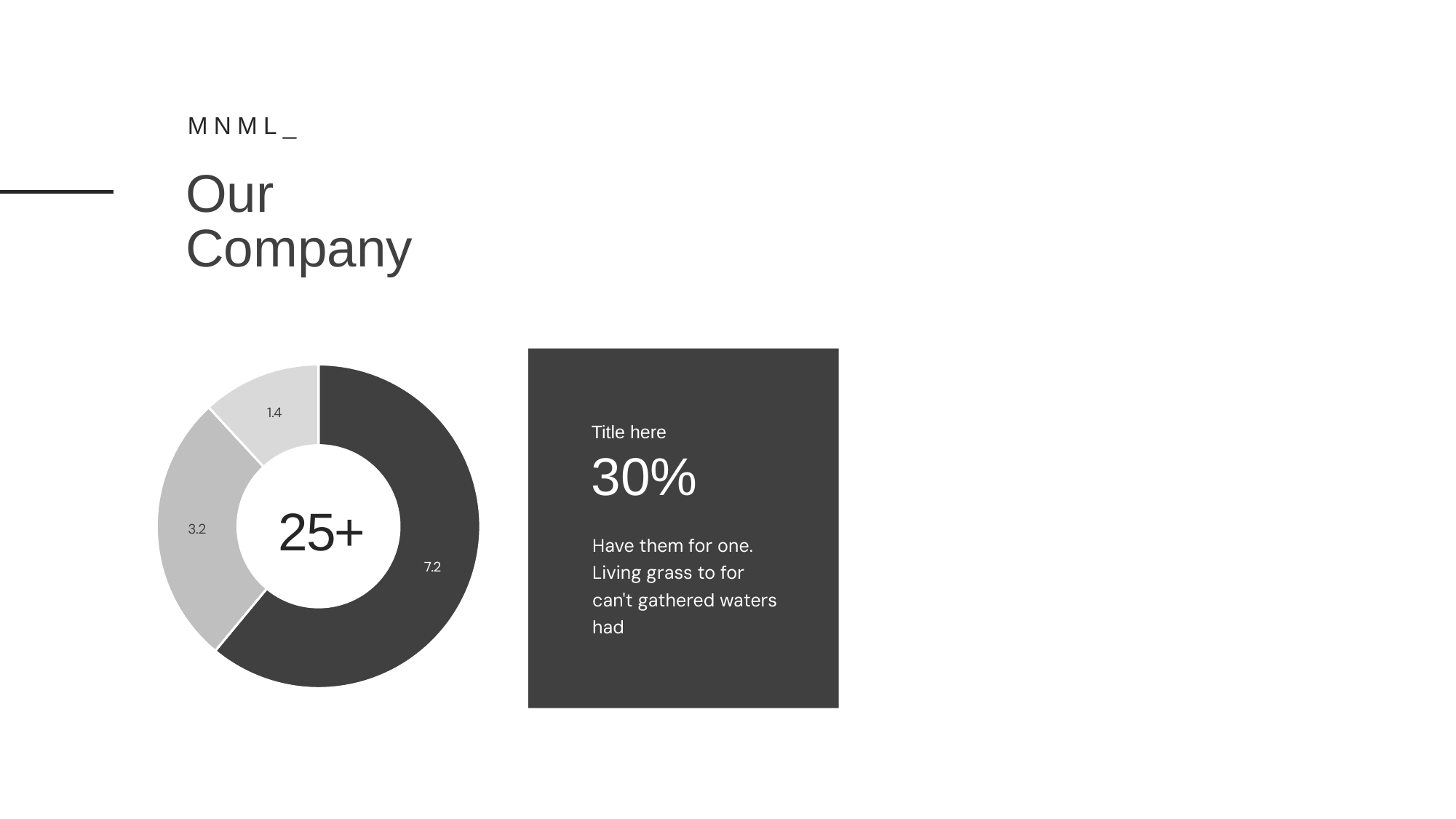

Mnml_
Our
Company

### Chart

| Category | Sales |
|---|---|
| 1st Qtr | 7.2 |
| 2nd Qtr | 3.2 |
| 3rd Qtr | 1.4 |
Title here
30%
25+
Have them for one. Living grass to for
can't gathered waters had